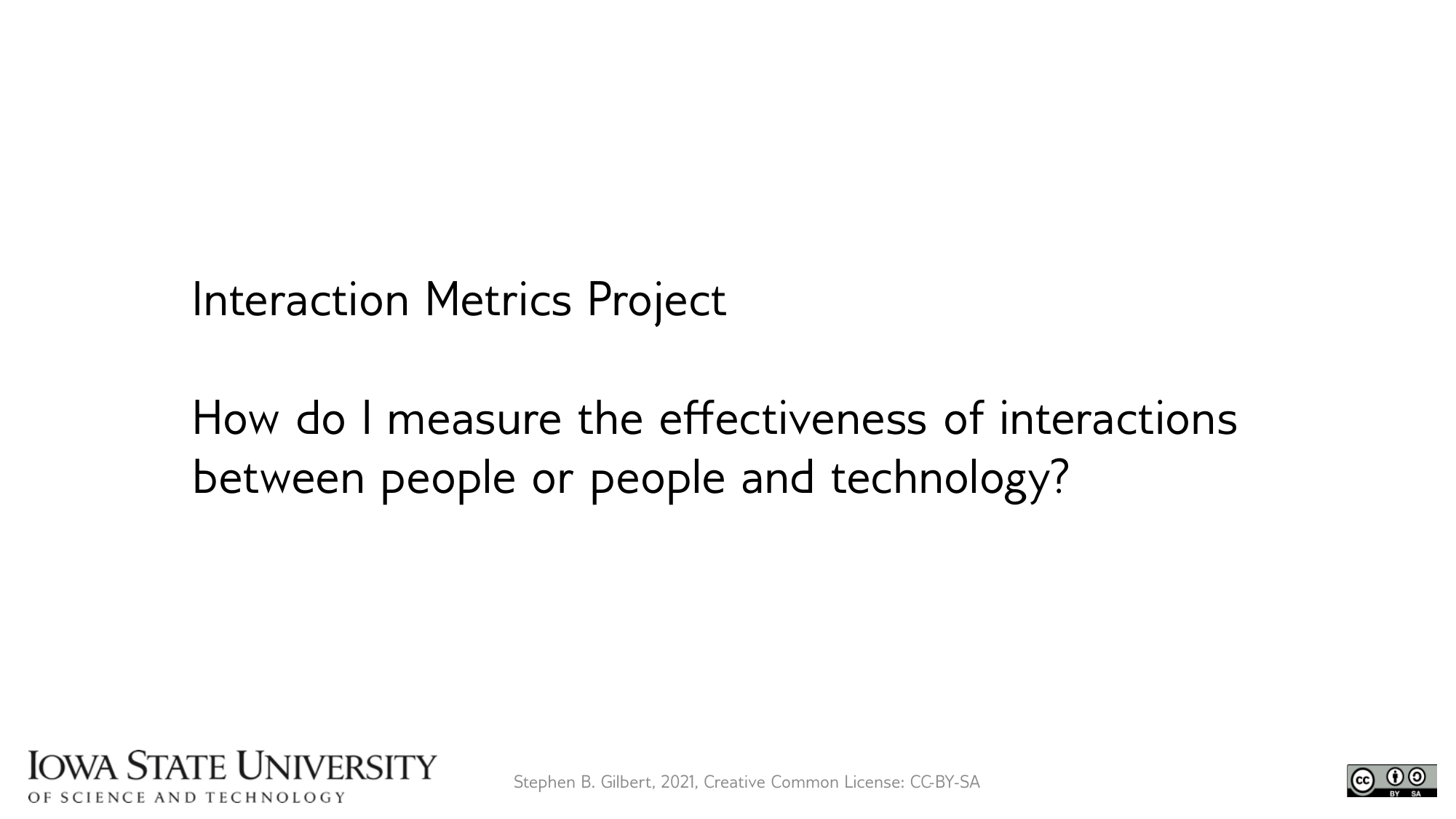

# Interaction Metrics Project How do I measure the effectiveness of interactions between people or people and technology?
Stephen B. Gilbert, 2021, Creative Common License: CC-BY-SA